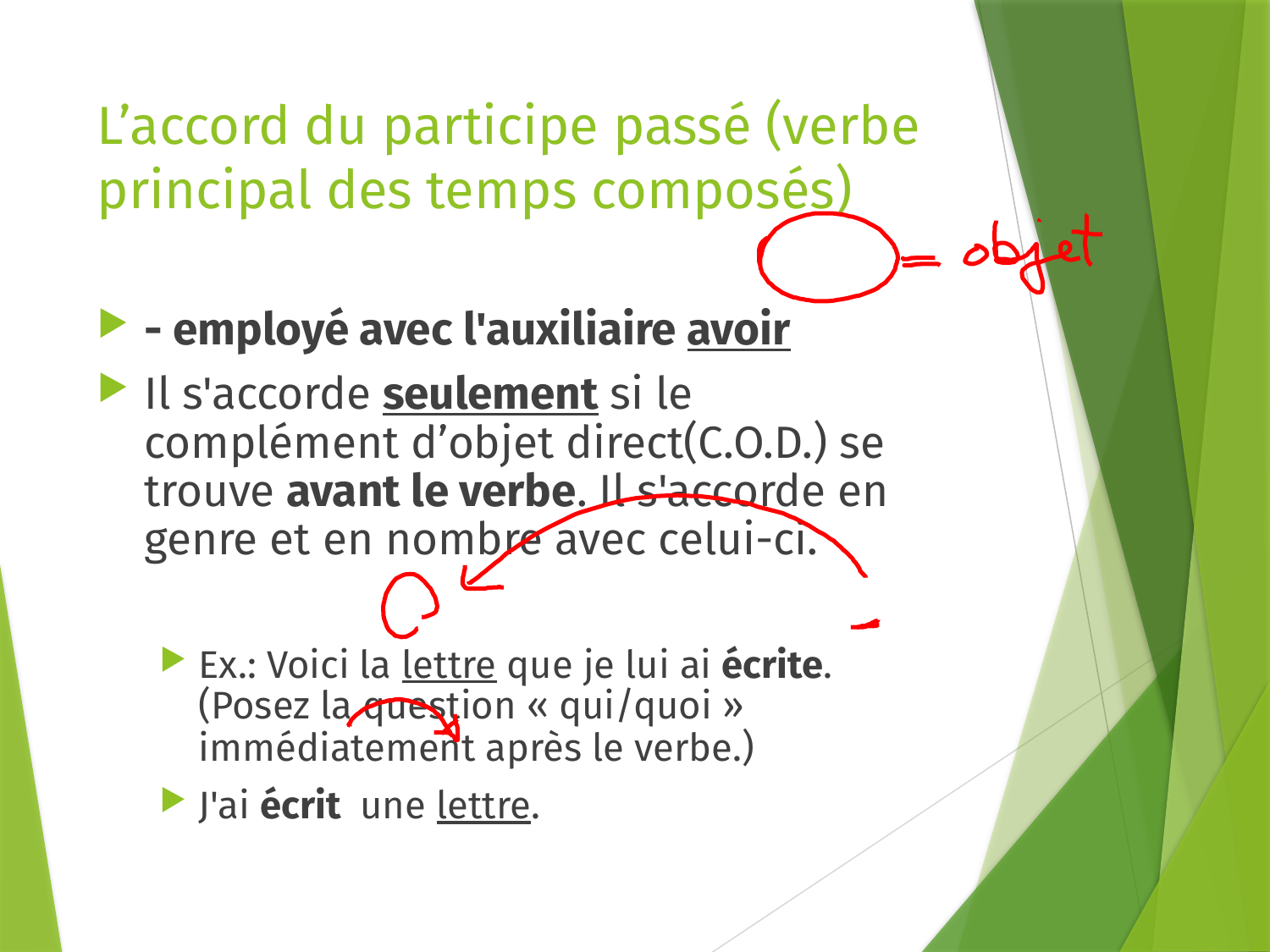

# L’accord du participe passé (verbe principal des temps composés)

- employé avec l'auxiliaire avoir
Il s'accorde seulement si le complément d’objet direct(C.O.D.) se trouve avant le verbe. Il s'accorde en genre et en nombre avec celui-ci.

Ex.: Voici la lettre que je lui ai écrite. (Posez la question « qui/quoi » immédiatement après le verbe.)
J'ai écrit  une lettre.